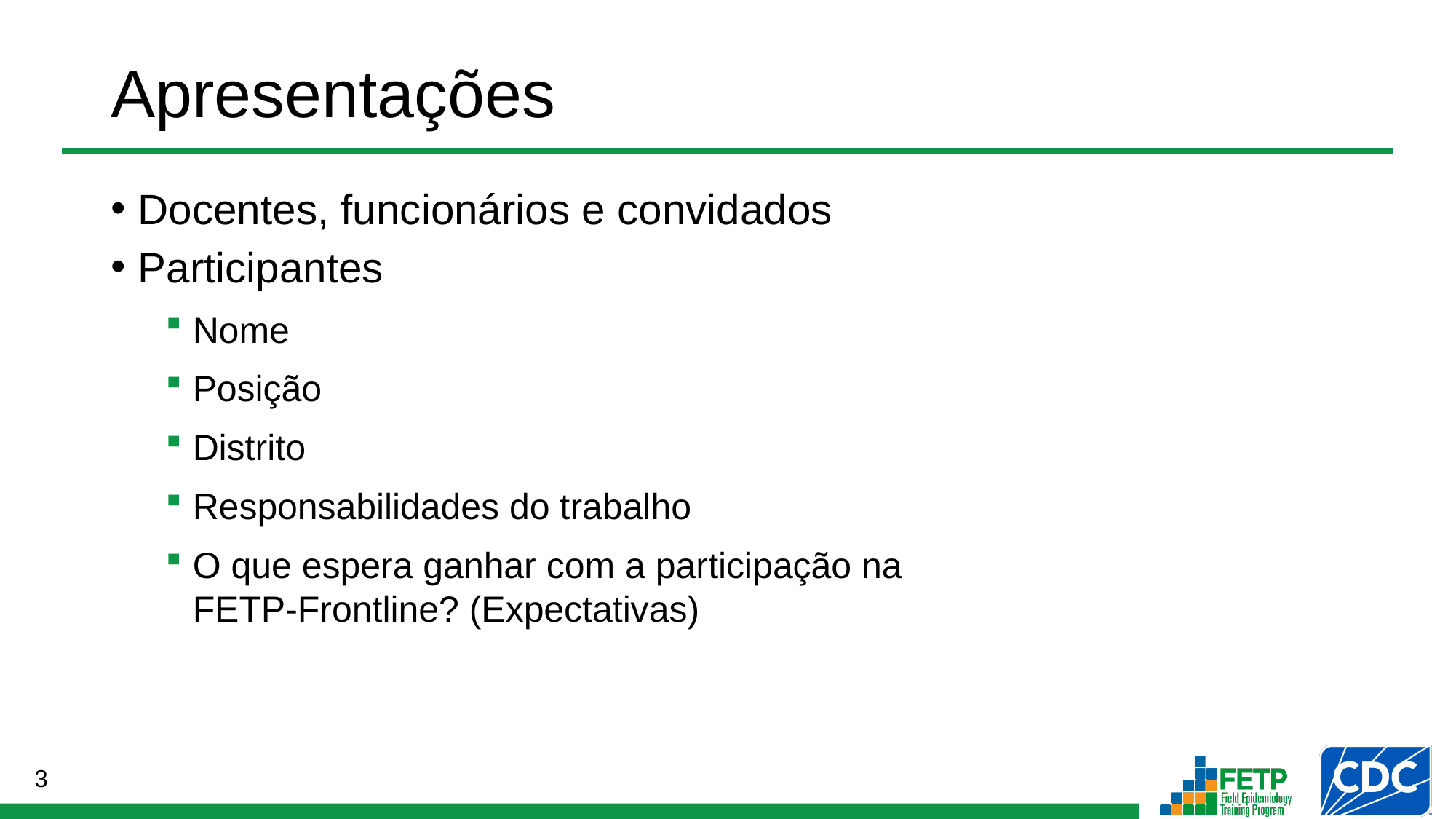

# Apresentações
Docentes, funcionários e convidados
Participantes
Nome
Posição
Distrito
Responsabilidades do trabalho
O que espera ganhar com a participação na
FETP-Frontline? (Expectativas)